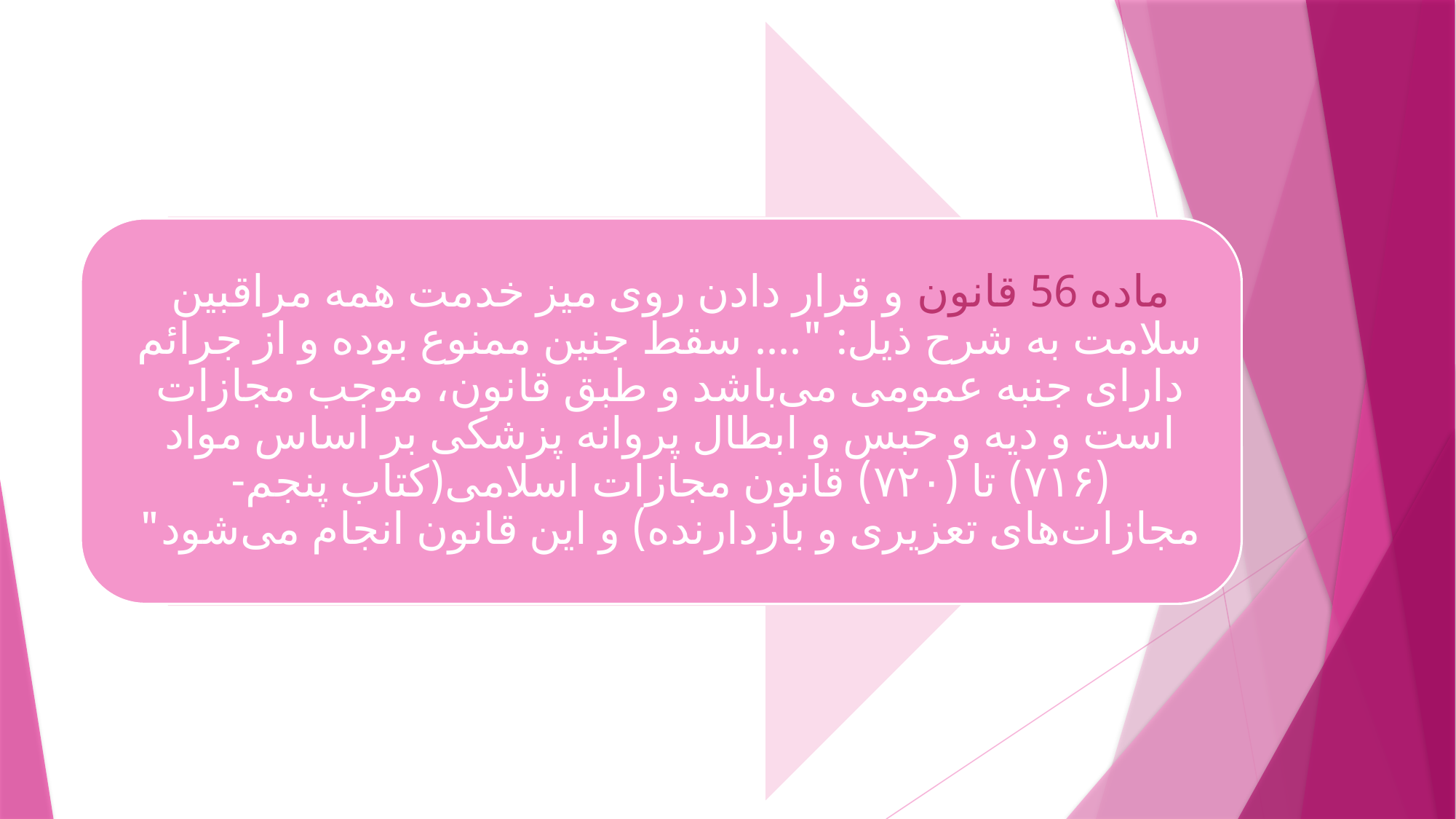

ماده 56 قانون و قرار دادن روی میز خدمت همه مراقبین سلامت به شرح ذیل: ".... سقط جنین ممنوع بوده و از جرائم دارای جنبه عمومی می‌باشد و طبق قانون، موجب مجازات است و دیه و حبس و ابطال پروانه پزشکی بر اساس مواد (۷۱۶) تا (۷۲۰) قانون مجازات اسلامی(کتاب پنجم- مجازات‌های تعزیری و بازدارنده) و این قانون انجام می‌شود"